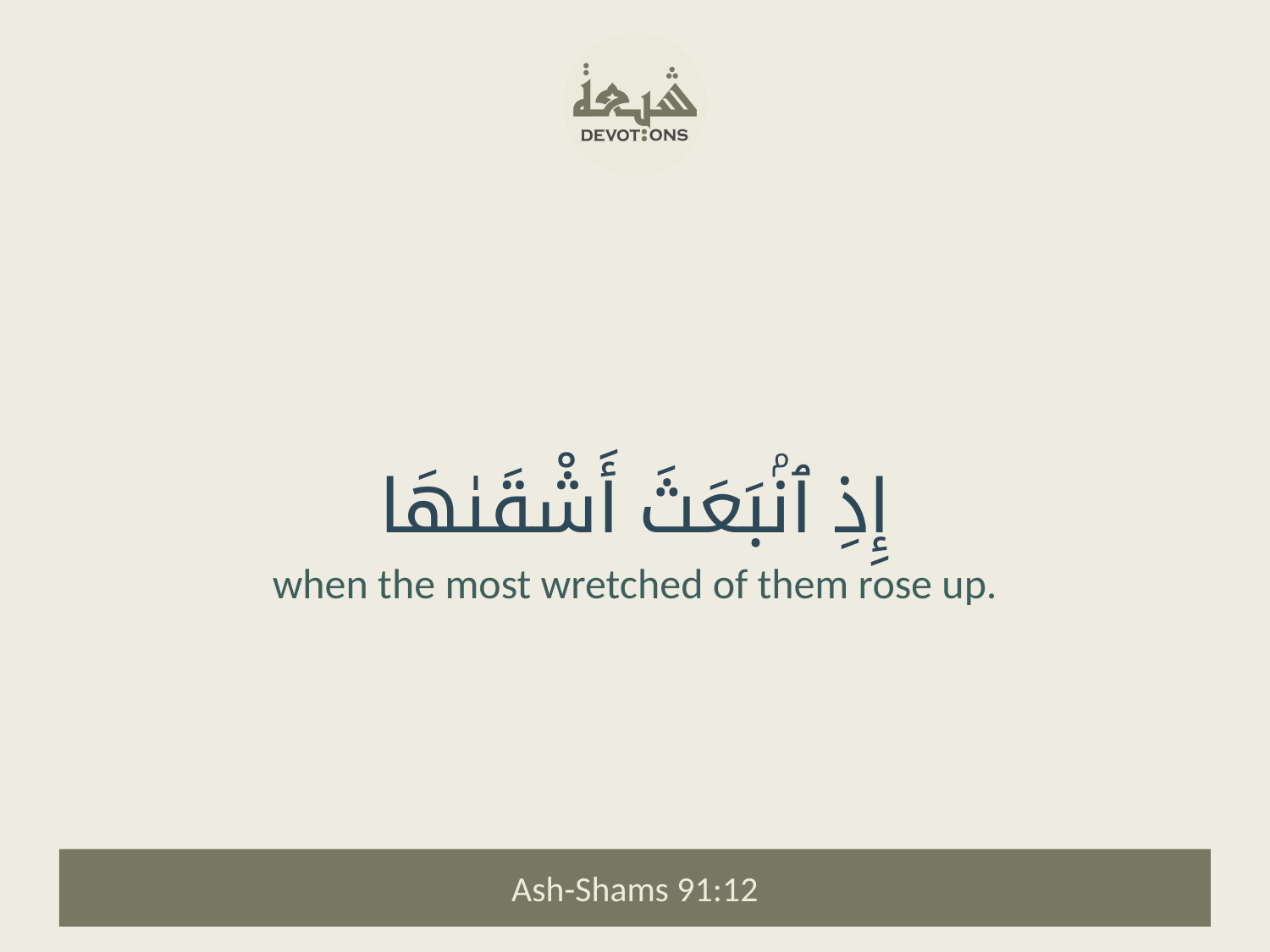

إِذِ ٱنۢبَعَثَ أَشْقَىٰهَا
when the most wretched of them rose up.
Ash-Shams 91:12